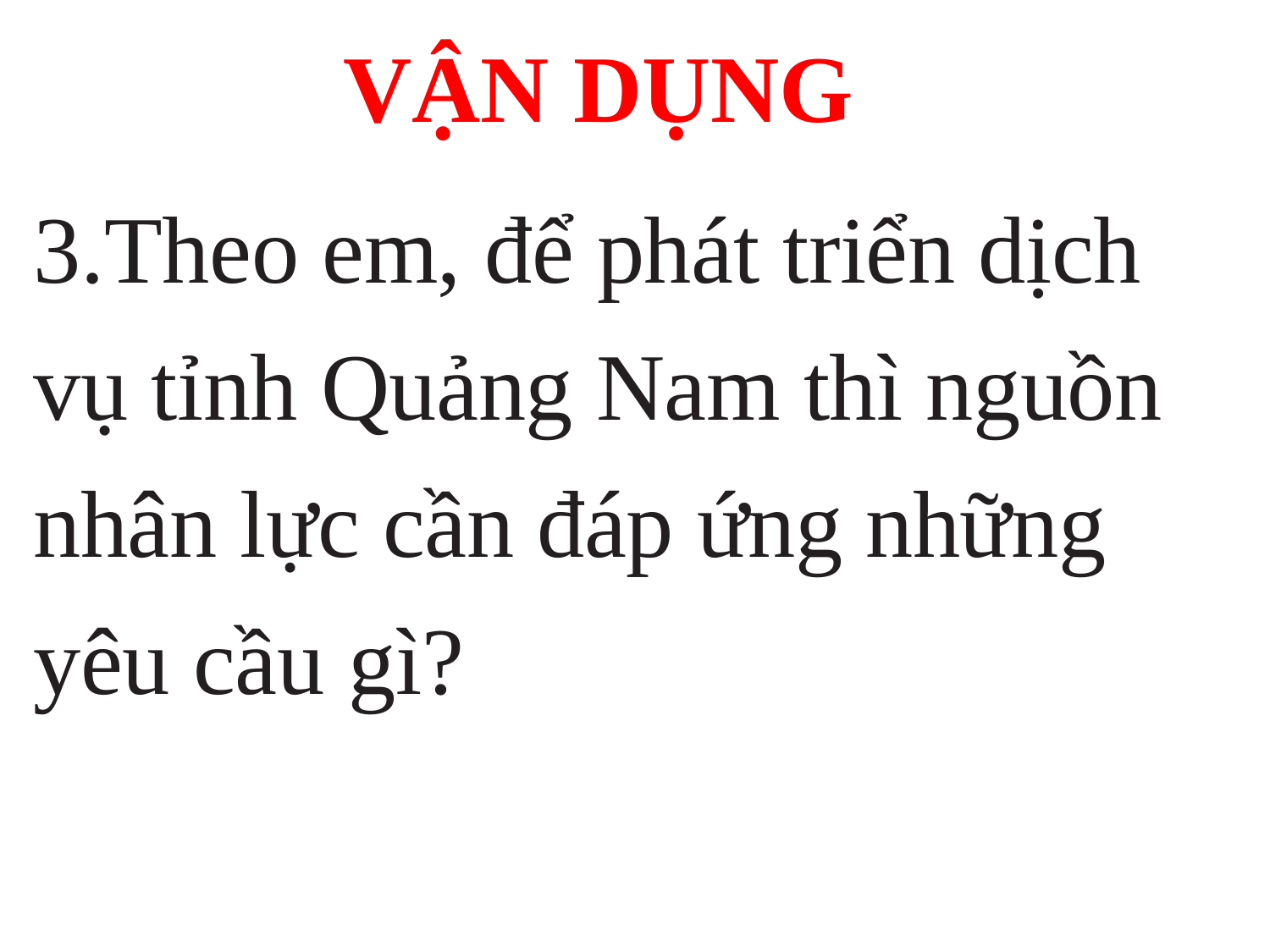

VẬN DỤNG
3.Theo em, để phát triển dịch vụ tỉnh Quảng Nam thì nguồn nhân lực cần đáp ứng những yêu cầu gì?